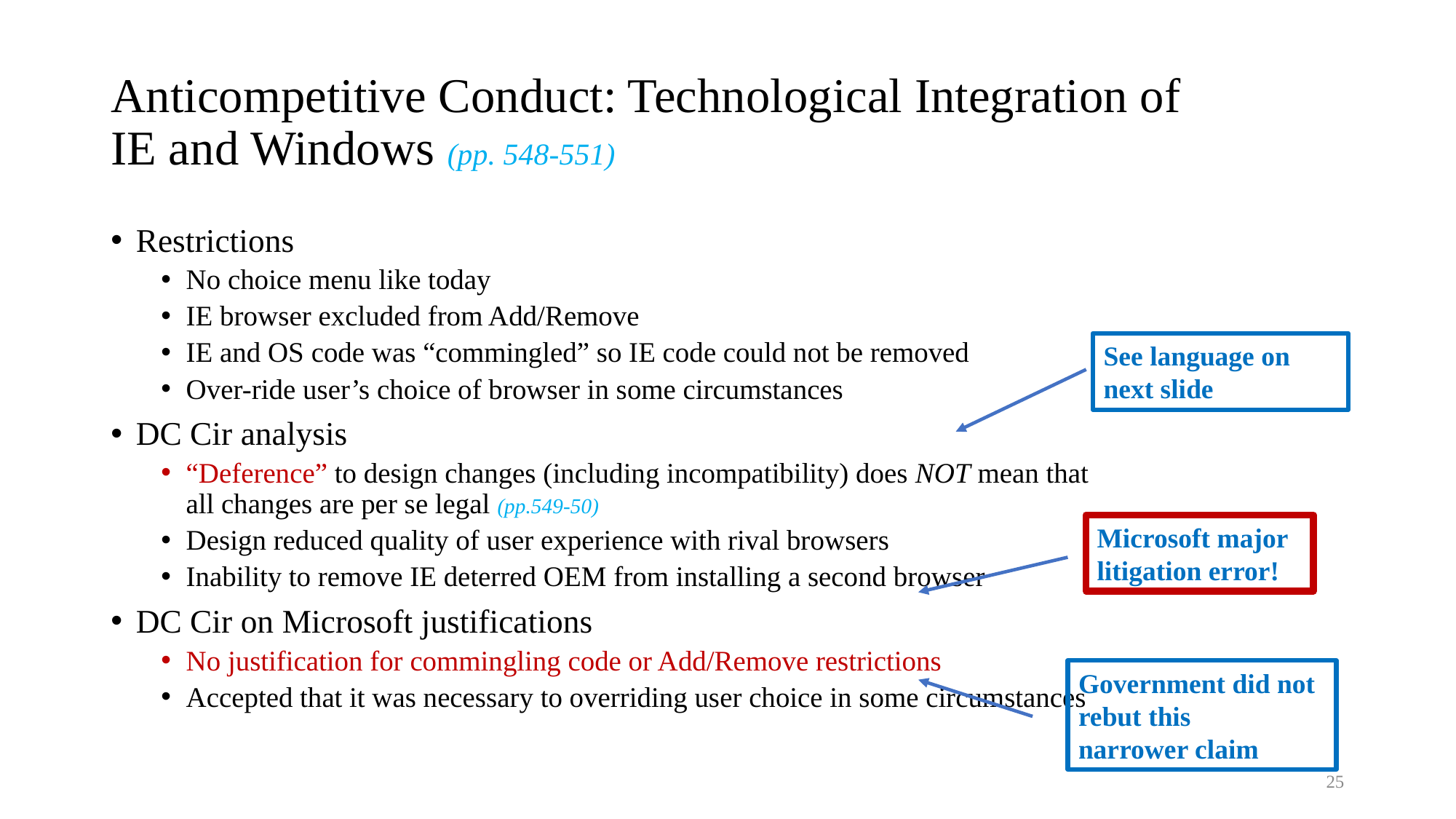

# Anticompetitive Conduct: Technological Integration of IE and Windows (pp. 548-551)
Restrictions
No choice menu like today
IE browser excluded from Add/Remove
IE and OS code was “commingled” so IE code could not be removed
Over-ride user’s choice of browser in some circumstances
DC Cir analysis
“Deference” to design changes (including incompatibility) does NOT mean that all changes are per se legal (pp.549-50)
Design reduced quality of user experience with rival browsers
Inability to remove IE deterred OEM from installing a second browser
DC Cir on Microsoft justifications
No justification for commingling code or Add/Remove restrictions
Accepted that it was necessary to overriding user choice in some circumstances

See language on next slide
Microsoft major
litigation error!
Government did not rebut this
narrower claim
25